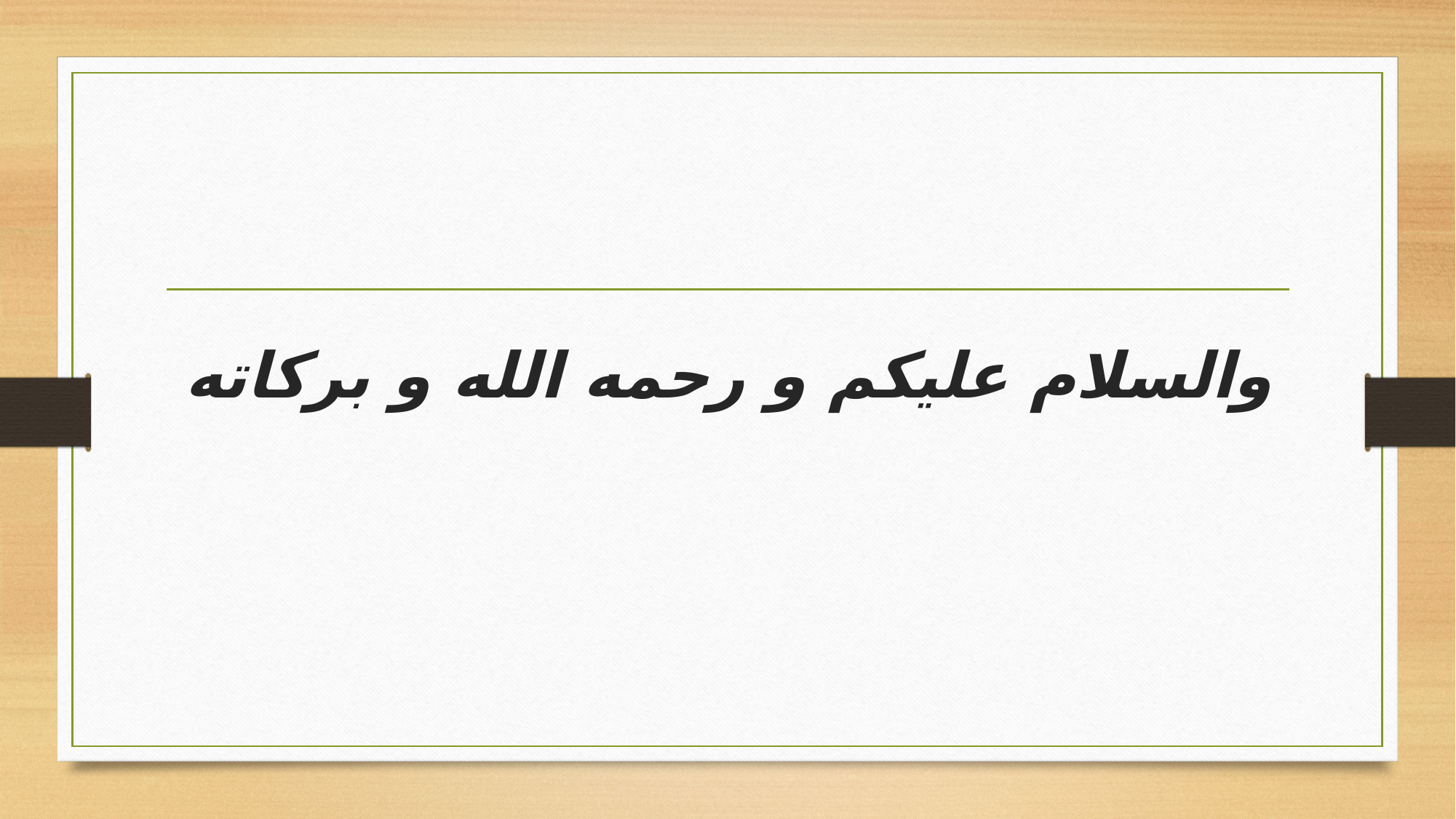

والسلام علیکم و رحمه الله و برکاته